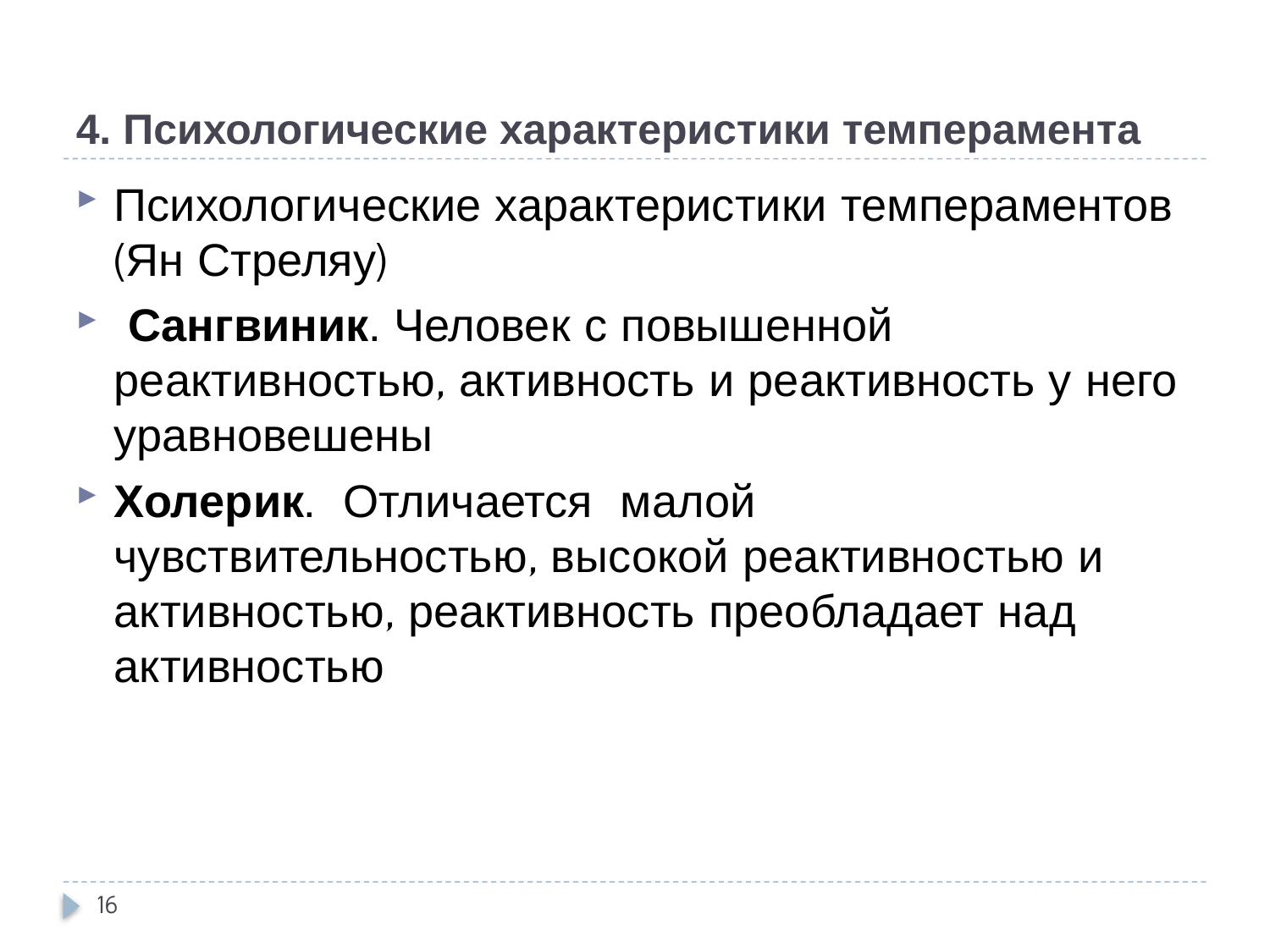

# 4. Психологические характеристики темперамента
Психологические характеристики темпераментов (Ян Стреляу)
 Сангвиник. Человек с повышенной реактивностью, активность и реактивность у него уравновешены
Холерик.  Отличается  малой чувствительностью, высокой реактивностью и активностью, реактивность преобладает над активностью
16